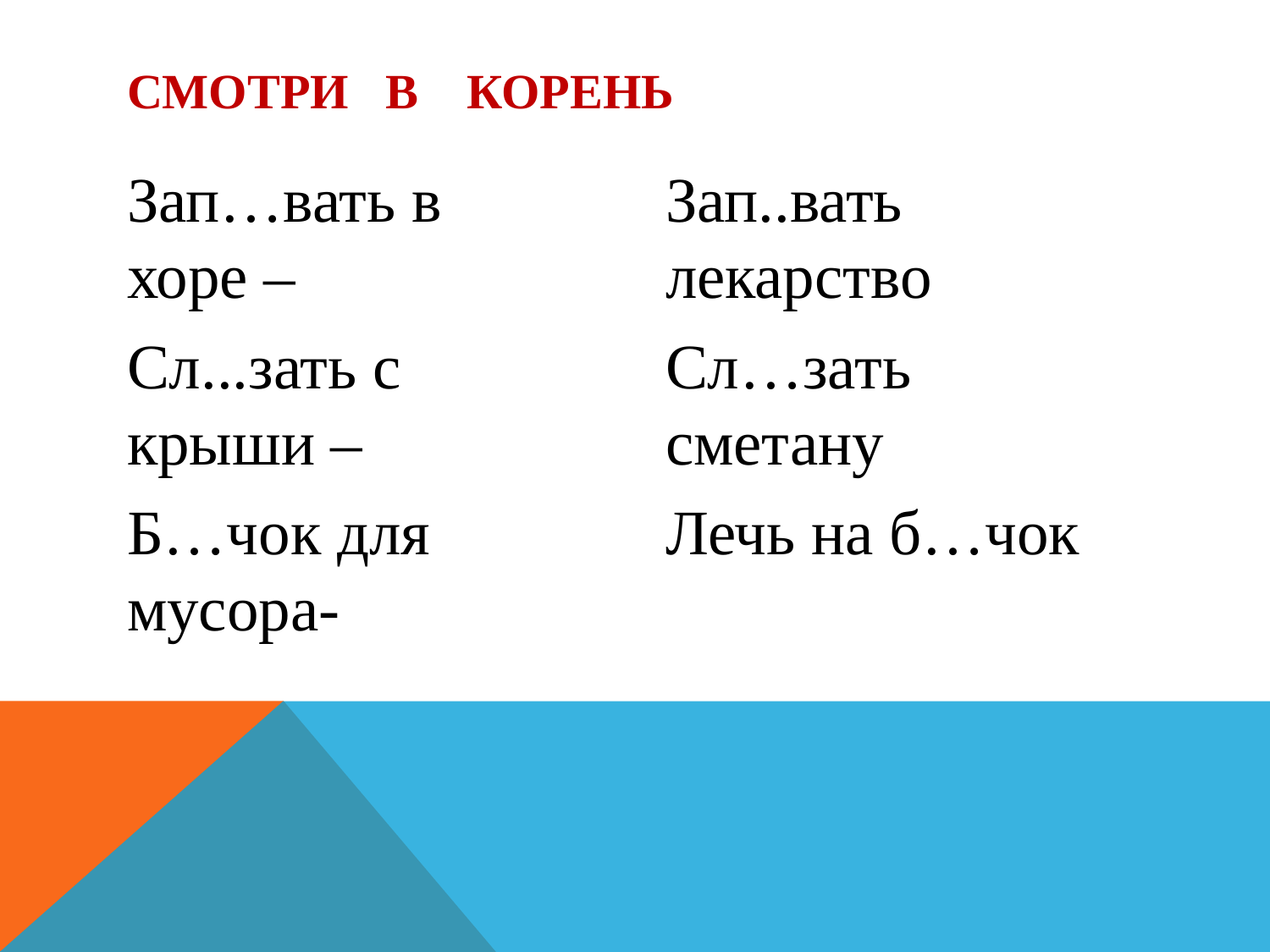

# Смотри   в    корень
Зап…вать в хоре –
Сл...зать с крыши –
Б…чок для мусора-
Зап..вать лекарство
Сл…зать сметану
Лечь на б…чок